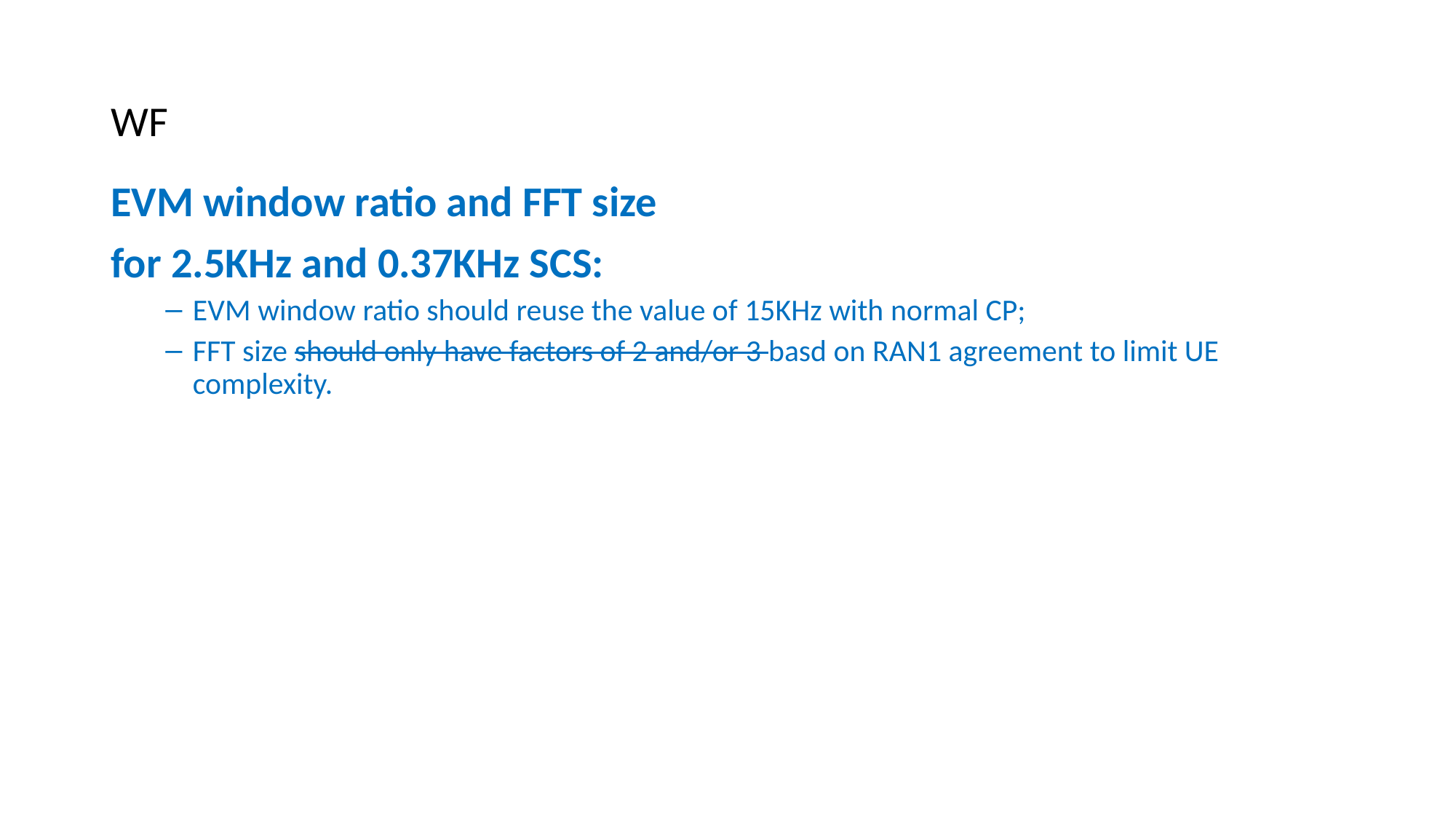

# WF
EVM window ratio and FFT size
for 2.5KHz and 0.37KHz SCS:
EVM window ratio should reuse the value of 15KHz with normal CP;
FFT size should only have factors of 2 and/or 3 basd on RAN1 agreement to limit UE complexity.